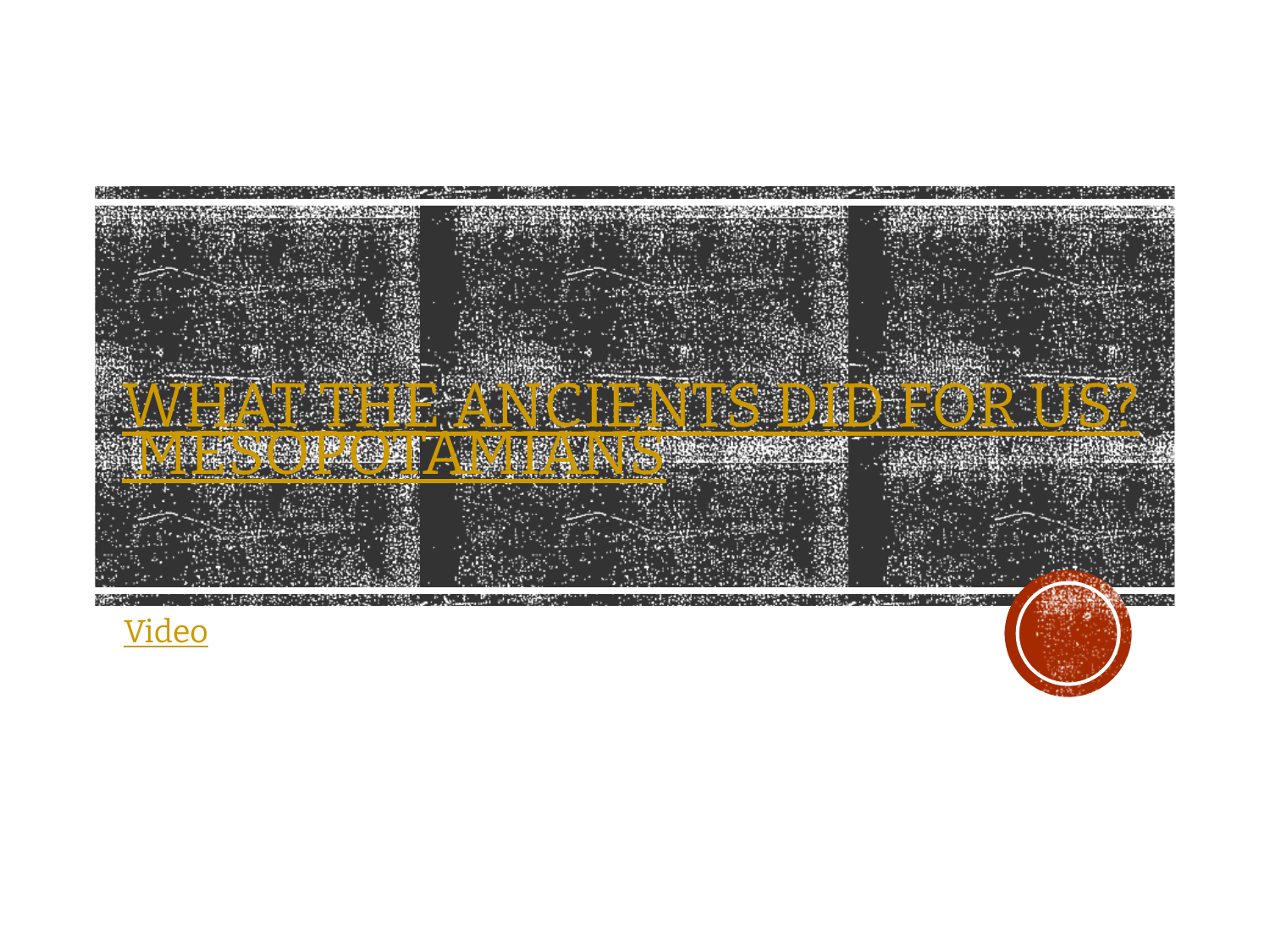

# What The Ancients Did For Us? Mesopotamians
Video